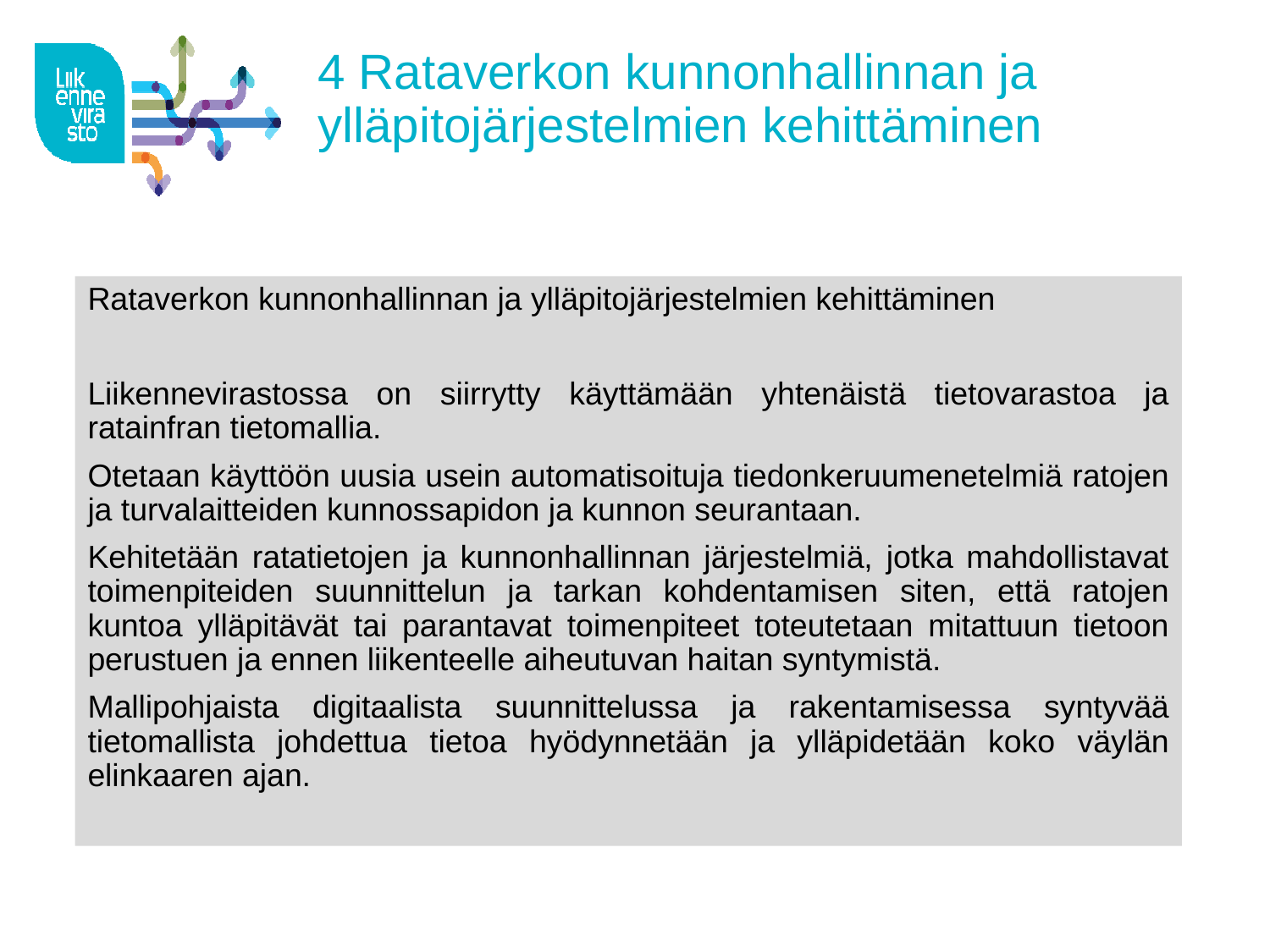

# 4 Rataverkon kunnonhallinnan ja ylläpitojärjestelmien kehittäminen
Rataverkon kunnonhallinnan ja ylläpitojärjestelmien kehittäminen

Liikennevirastossa on siirrytty käyttämään yhtenäistä tietovarastoa ja ratainfran tietomallia.
Otetaan käyttöön uusia usein automatisoituja tiedonkeruumenetelmiä ratojen ja turvalaitteiden kunnossapidon ja kunnon seurantaan.
Kehitetään ratatietojen ja kunnonhallinnan järjestelmiä, jotka mahdollistavat toimenpiteiden suunnittelun ja tarkan kohdentamisen siten, että ratojen kuntoa ylläpitävät tai parantavat toimenpiteet toteutetaan mitattuun tietoon perustuen ja ennen liikenteelle aiheutuvan haitan syntymistä.
Mallipohjaista digitaalista suunnittelussa ja rakentamisessa syntyvää tietomallista johdettua tietoa hyödynnetään ja ylläpidetään koko väylän elinkaaren ajan.